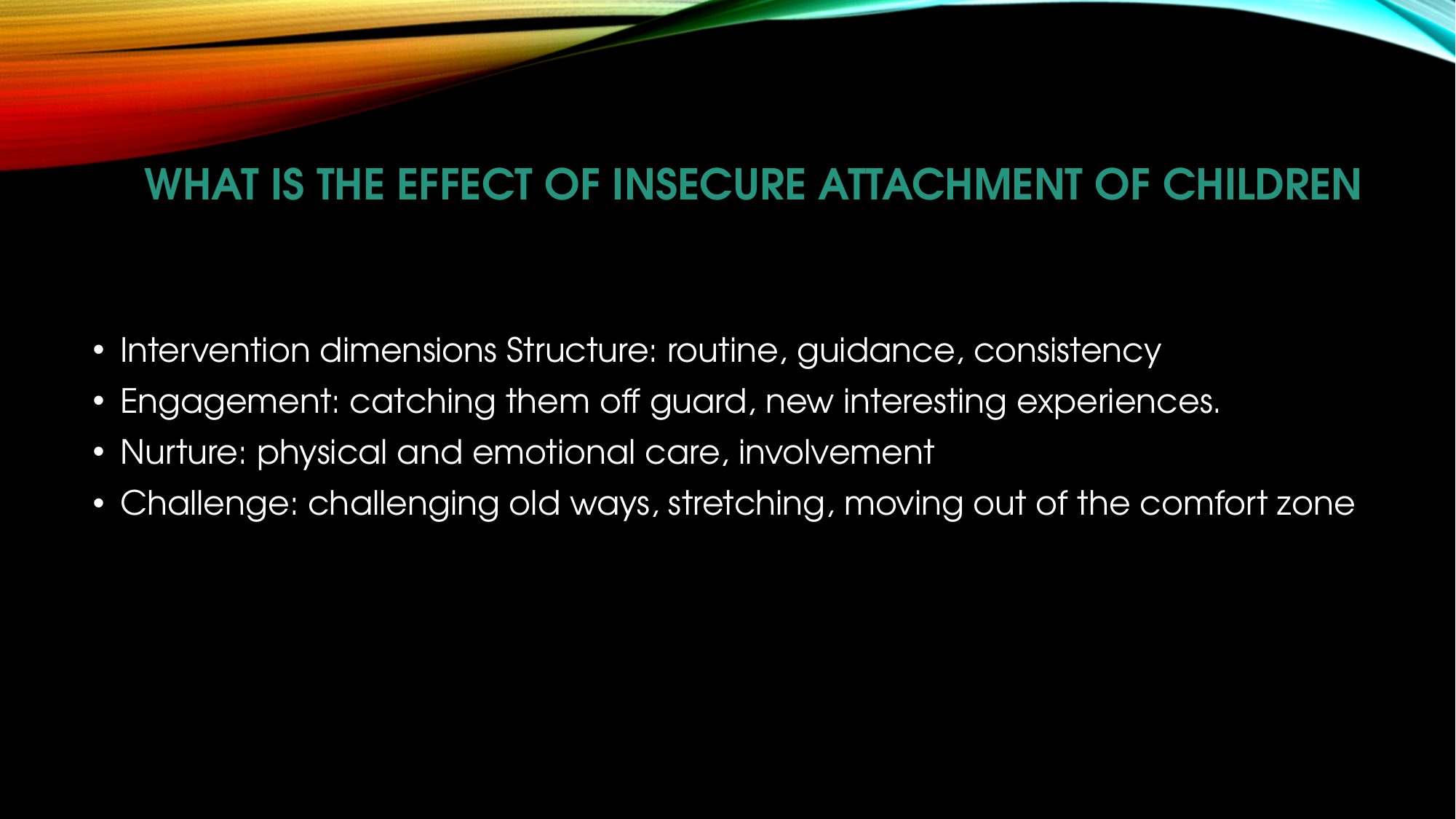

# What is the effect of insecure attachment of children
Intervention dimensions Structure: routine, guidance, consistency
Engagement: catching them off guard, new interesting experiences.
Nurture: physical and emotional care, involvement
Challenge: challenging old ways, stretching, moving out of the comfort zone